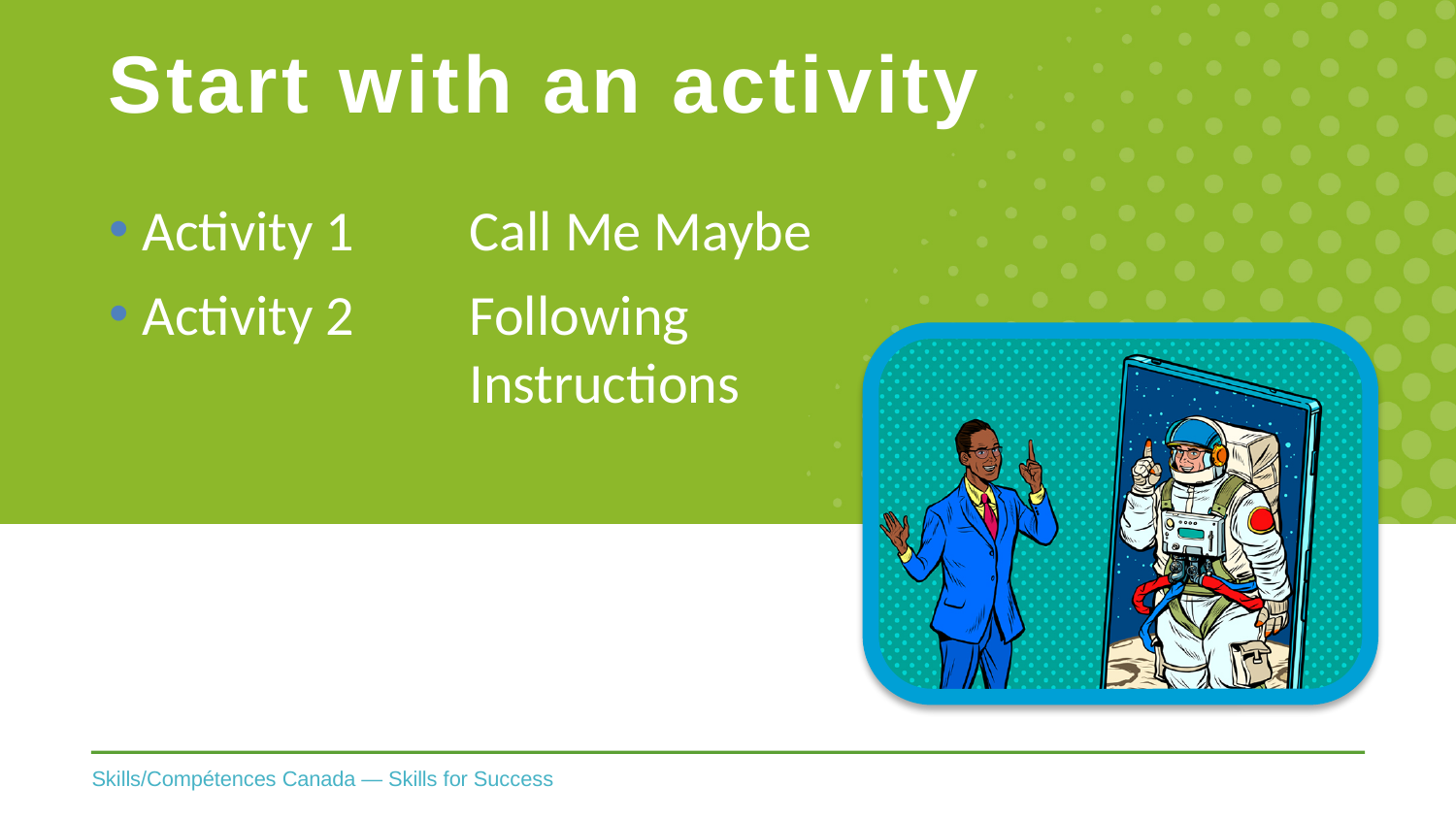

# Start with an activity
Activity 1  	Call Me Maybe
Activity 2  	Following
	Instructions